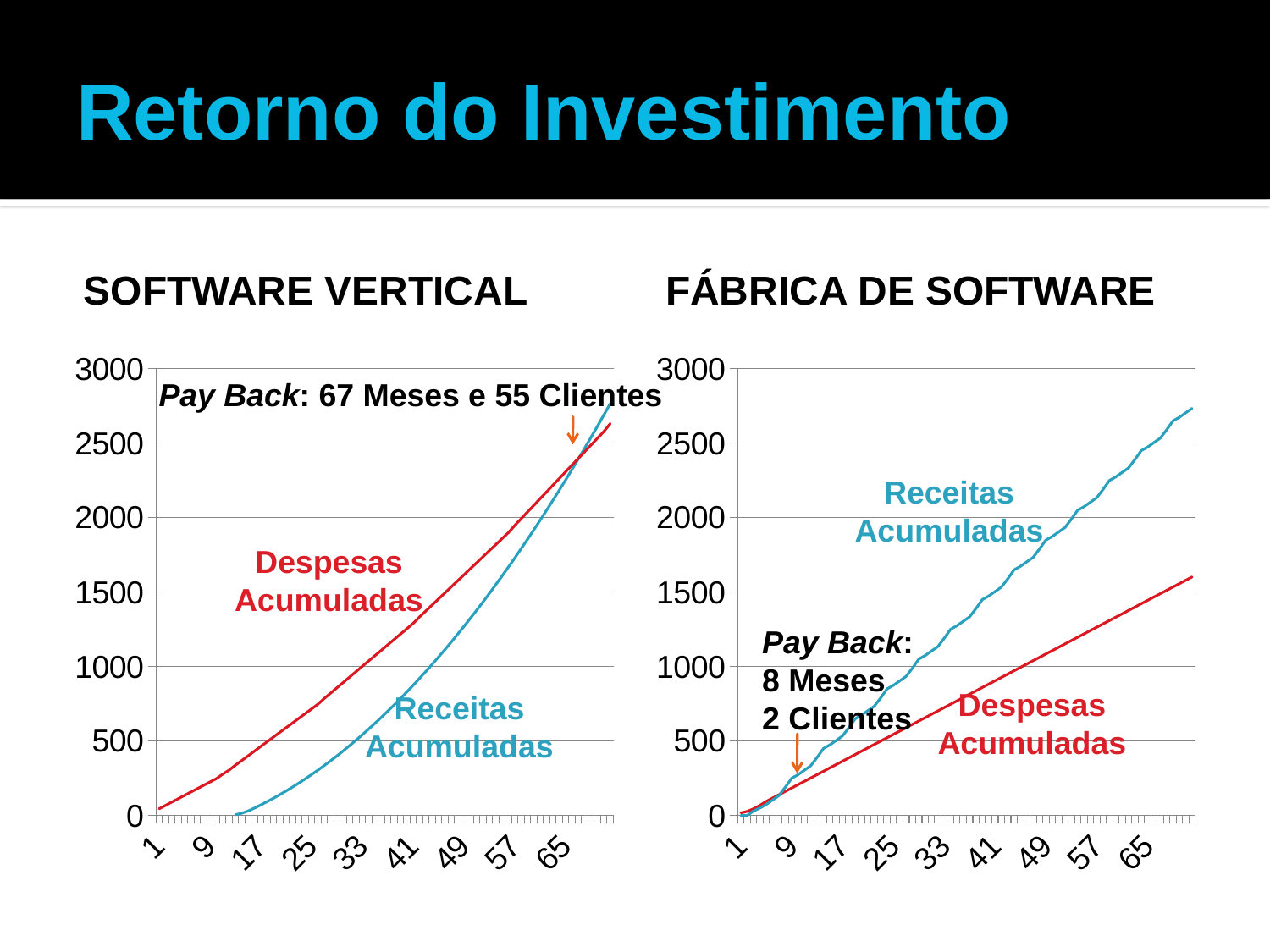

# Retorno do Investimento
SOFTWARE VERTICAL
FÁBRICA DE SOFTWARE

### Chart

| Category | Rec.Acum | Dsp.Acum |
|---|---|---|
| 1 | None | 45.0 |
| 2 | None | 67.5 |
| 3 | None | 90.0 |
| 4 | None | 112.5 |
| 5 | None | 135.0 |
| 6 | None | 157.5 |
| 7 | None | 180.0 |
| 8 | None | 202.5 |
| 9 | None | 225.0 |
| 10 | None | 247.5 |
| 11 | None | 277.5 |
| 12 | None | 304.5 |
| 13 | 5.0 | 338.0 |
| 14 | 15.0 | 369.5 |
| 15 | 30.0 | 401.0 |
| 16 | 50.0 | 432.5 |
| 17 | 71.0 | 464.0 |
| 18 | 93.0 | 495.5 |
| 19 | 116.0 | 527.0 |
| 20 | 140.0 | 558.5 |
| 21 | 165.0 | 590.0 |
| 22 | 191.0 | 621.5 |
| 23 | 218.0 | 653.0 |
| 24 | 246.0 | 684.5 |
| 25 | 275.0 | 716.0 |
| 26 | 305.0 | 747.5 |
| 27 | 336.0 | 786.5 |
| 28 | 368.0 | 822.5 |
| 29 | 401.0 | 858.5 |
| 30 | 435.0 | 894.5 |
| 31 | 470.0 | 930.5 |
| 32 | 506.0 | 966.5 |
| 33 | 543.0 | 1002.5 |
| 34 | 581.0 | 1038.5 |
| 35 | 620.0 | 1074.5 |
| 36 | 660.0 | 1110.5 |
| 37 | 701.0 | 1146.5 |
| 38 | 743.0 | 1182.5 |
| 39 | 786.0 | 1218.5 |
| 40 | 830.0 | 1254.5 |
| 41 | 875.0 | 1290.5 |
| 42 | 921.0 | 1334.0 |
| 43 | 968.0 | 1374.5 |
| 44 | 1016.0 | 1415.0 |
| 45 | 1065.0 | 1455.5 |
| 46 | 1115.0 | 1496.0 |
| 47 | 1166.0 | 1536.5 |
| 48 | 1218.0 | 1577.0 |
| 49 | 1271.0 | 1617.5 |
| 50 | 1325.0 | 1658.0 |
| 51 | 1380.0 | 1698.5 |
| 52 | 1436.0 | 1739.0 |
| 53 | 1493.0 | 1779.5 |
| 54 | 1551.0 | 1820.0 |
| 55 | 1610.0 | 1860.5 |
| 56 | 1670.0 | 1901.0 |
| 57 | 1731.0 | 1949.0 |
| 58 | 1793.0 | 1994.0 |
| 59 | 1856.0 | 2039.0 |
| 60 | 1920.0 | 2084.0 |
| 61 | 1985.0 | 2129.0 |
| 62 | 2051.0 | 2174.0 |
| 63 | 2118.0 | 2219.0 |
| 64 | 2186.0 | 2264.0 |
| 65 | 2255.0 | 2309.0 |
| 66 | 2325.0 | 2354.0 |
| 67 | 2396.0 | 2399.0 |
| 68 | 2468.0 | 2444.0 |
| 69 | 2541.0 | 2489.0 |
| 70 | 2615.0 | 2534.0 |
| 71 | 2690.0 | 2579.0 |
| 72 | 2766.0 | 2631.5 |

### Chart

| Category | Rec.Acum | Dsp.Acum |
|---|---|---|
| 1 | 0.0 | 18.0 |
| 2 | 0.0 | 27.0 |
| 3 | 30.0 | 45.0 |
| 4 | 50.0 | 67.5 |
| 5 | 74.0 | 94.5 |
| 6 | 104.0 | 117.0 |
| 7 | 134.0 | 139.5 |
| 8 | 190.0 | 162.0 |
| 9 | 250.0 | 184.5 |
| 10 | 274.0 | 207.0 |
| 11 | 304.0 | 229.5 |
| 12 | 334.0 | 252.0 |
| 13 | 390.0 | 274.5 |
| 14 | 450.0 | 297.0 |
| 15 | 474.0 | 319.5 |
| 16 | 504.0 | 342.0 |
| 17 | 534.0 | 364.5 |
| 18 | 590.0 | 387.0 |
| 19 | 650.0 | 409.5 |
| 20 | 674.0 | 432.0 |
| 21 | 704.0 | 454.5 |
| 22 | 734.0 | 477.0 |
| 23 | 790.0 | 499.5 |
| 24 | 850.0 | 522.0 |
| 25 | 874.0 | 544.5 |
| 26 | 904.0 | 567.0 |
| 27 | 934.0 | 589.5 |
| 28 | 990.0 | 612.0 |
| 29 | 1050.0 | 634.5 |
| 30 | 1074.0 | 657.0 |
| 31 | 1104.0 | 679.5 |
| 32 | 1134.0 | 702.0 |
| 33 | 1190.0 | 724.5 |
| 34 | 1250.0 | 747.0 |
| 35 | 1274.0 | 769.5 |
| 36 | 1304.0 | 792.0 |
| 37 | 1334.0 | 814.5 |
| 38 | 1390.0 | 837.0 |
| 39 | 1450.0 | 859.5 |
| 40 | 1474.0 | 882.0 |
| 41 | 1504.0 | 904.5 |
| 42 | 1534.0 | 927.0 |
| 43 | 1590.0 | 949.5 |
| 44 | 1650.0 | 972.0 |
| 45 | 1674.0 | 994.5 |
| 46 | 1704.0 | 1017.0 |
| 47 | 1734.0 | 1039.5 |
| 48 | 1790.0 | 1062.0 |
| 49 | 1850.0 | 1084.5 |
| 50 | 1874.0 | 1107.0 |
| 51 | 1904.0 | 1129.5 |
| 52 | 1934.0 | 1152.0 |
| 53 | 1990.0 | 1174.5 |
| 54 | 2050.0 | 1197.0 |
| 55 | 2074.0 | 1219.5 |
| 56 | 2104.0 | 1242.0 |
| 57 | 2134.0 | 1264.5 |
| 58 | 2190.0 | 1287.0 |
| 59 | 2250.0 | 1309.5 |
| 60 | 2274.0 | 1332.0 |
| 61 | 2304.0 | 1354.5 |
| 62 | 2334.0 | 1377.0 |
| 63 | 2390.0 | 1399.5 |
| 64 | 2450.0 | 1422.0 |
| 65 | 2474.0 | 1444.5 |
| 66 | 2504.0 | 1467.0 |
| 67 | 2534.0 | 1489.5 |
| 68 | 2590.0 | 1512.0 |
| 69 | 2650.0 | 1534.5 |
| 70 | 2674.0 | 1557.0 |
| 71 | 2704.0 | 1579.5 |
| 72 | 2734.0 | 1602.0 |
Pay Back: 67 Meses e 55 Clientes
Receitas
Acumuladas
Despesas
Acumuladas
Pay Back:
8 Meses
2 Clientes
Despesas
Acumuladas
Receitas
Acumuladas